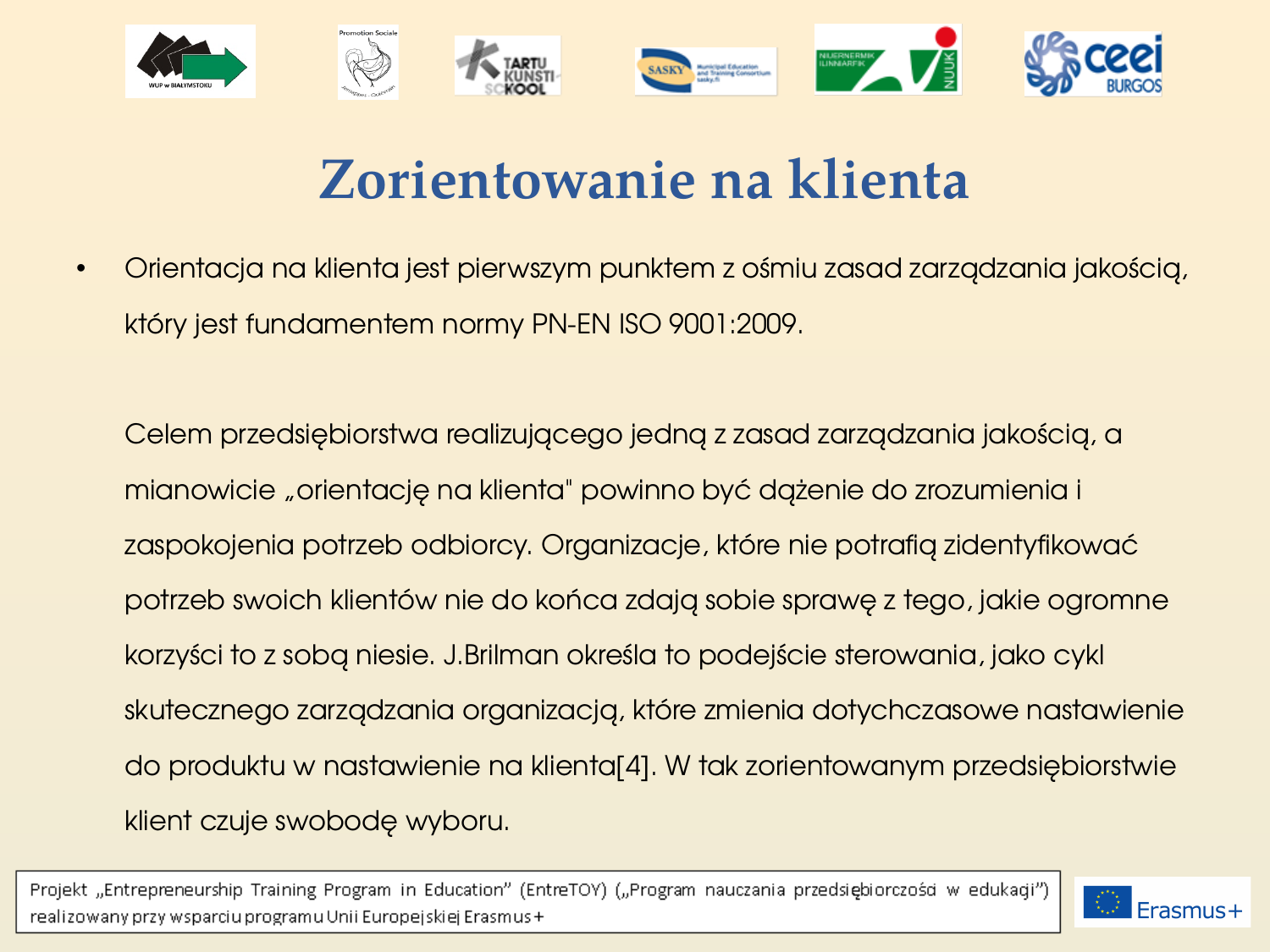

# Zorientowanie na klienta
Orientacja na klienta jest pierwszym punktem z ośmiu zasad zarządzania jakością, który jest fundamentem normy PN-EN ISO 9001:2009. 
Celem przedsiębiorstwa realizującego jedną z zasad zarządzania jakością, a mianowicie „orientację na klienta" powinno być dążenie do zrozumienia i zaspokojenia potrzeb odbiorcy. Organizacje, które nie potrafią zidentyfikować potrzeb swoich klientów nie do końca zdają sobie sprawę z tego, jakie ogromne korzyści to z sobą niesie. J.Brilman określa to podejście sterowania, jako cykl skutecznego zarządzania organizacją, które zmienia dotychczasowe nastawienie do produktu w nastawienie na klienta[4]. W tak zorientowanym przedsiębiorstwie klient czuje swobodę wyboru.